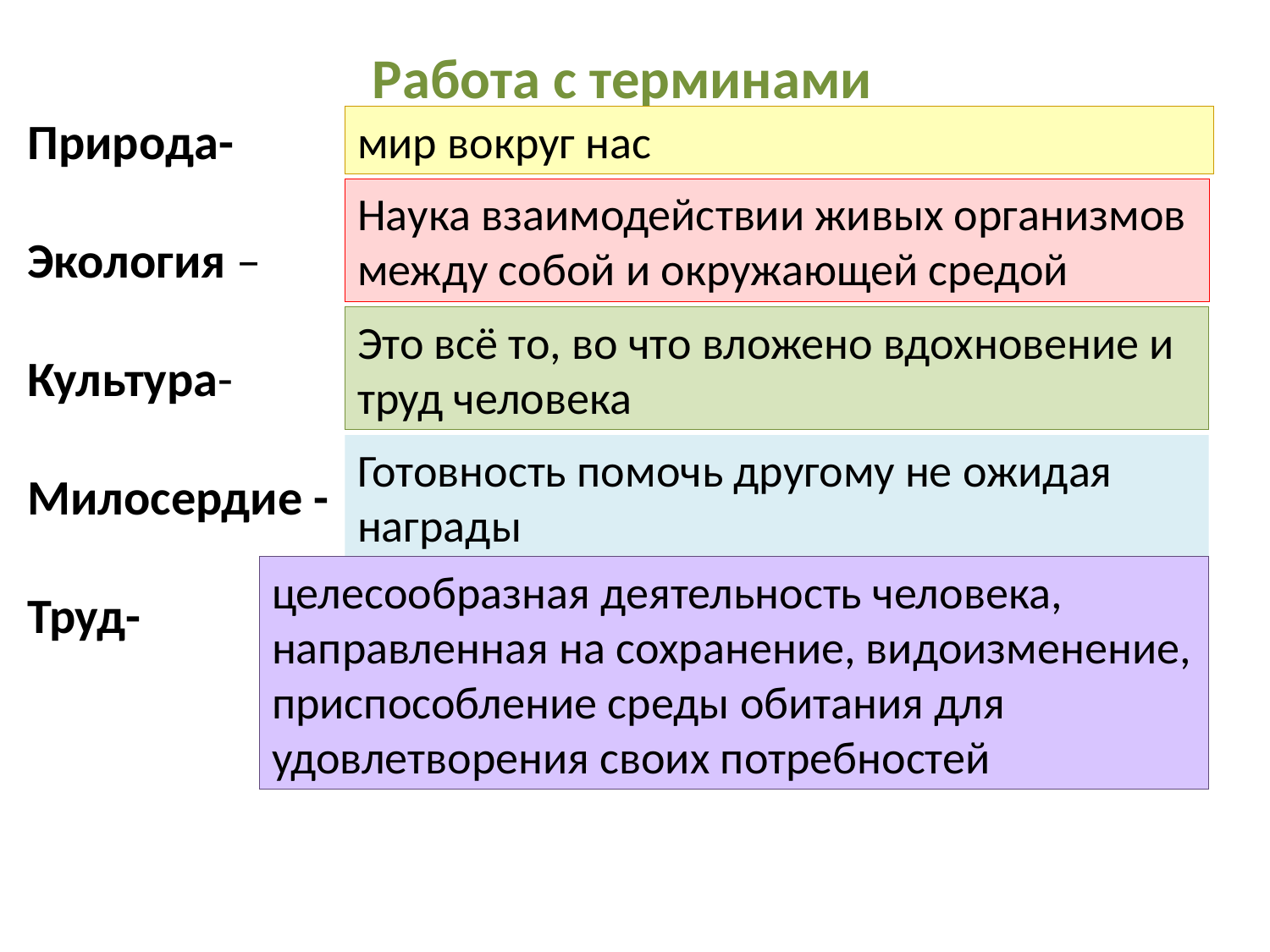

Работа с терминами
Природа-

Экология –

Культура-

Милосердие -

Труд-

мир вокруг нас
Наука взаимодействии живых организмов
между собой и окружающей средой
Это всё то, во что вложено вдохновение и труд человека
Готовность помочь другому не ожидая награды
целесообразная деятельность человека, направленная на сохранение, видоизменение, приспособление среды обитания для удовлетворения своих потребностей